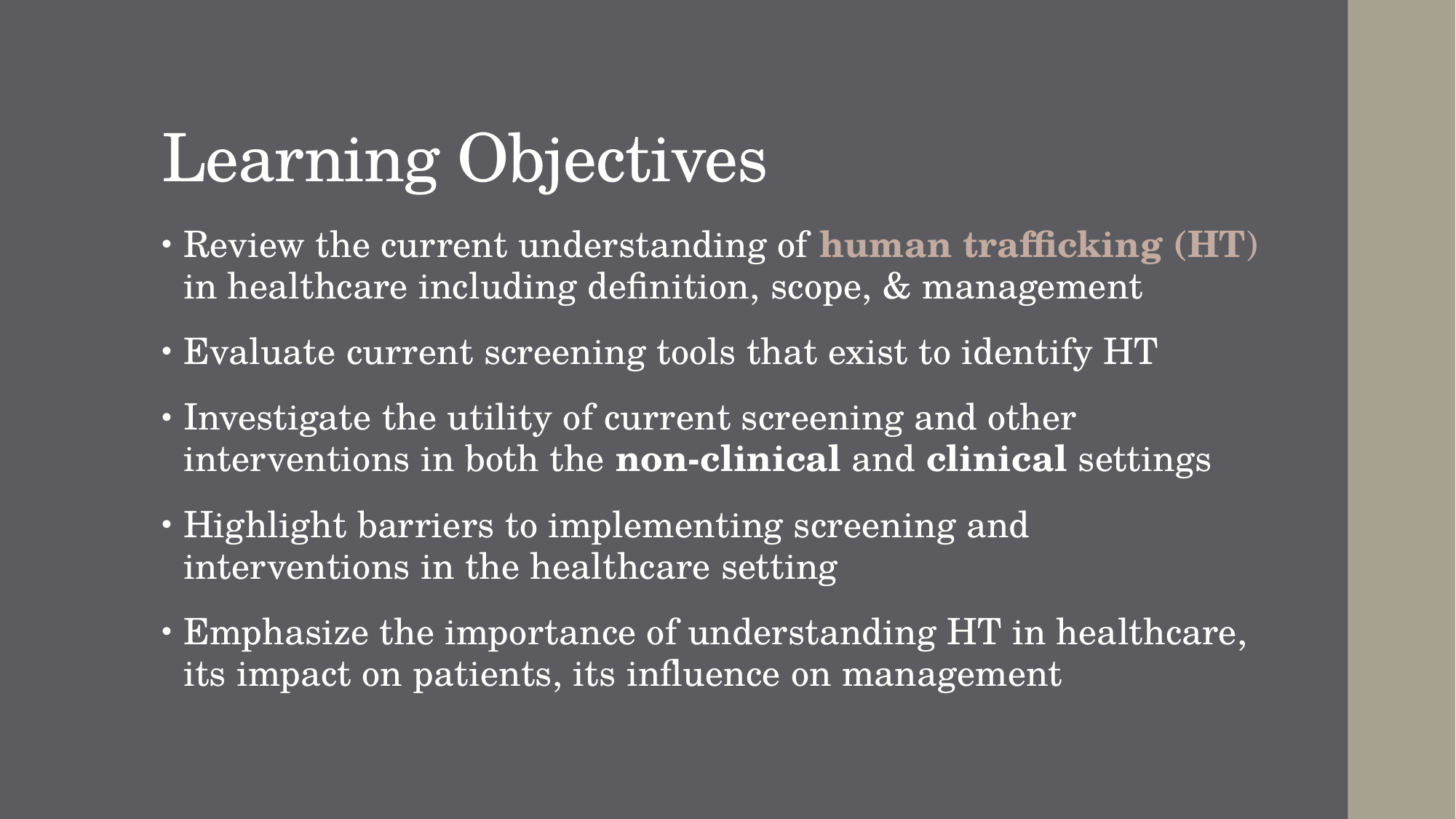

# Learning Objectives
Review the current understanding of human trafficking (HT) in healthcare including definition, scope, & management
Evaluate current screening tools that exist to identify HT
Investigate the utility of current screening and other interventions in both the non-clinical and clinical settings
Highlight barriers to implementing screening and interventions in the healthcare setting
Emphasize the importance of understanding HT in healthcare, its impact on patients, its influence on management